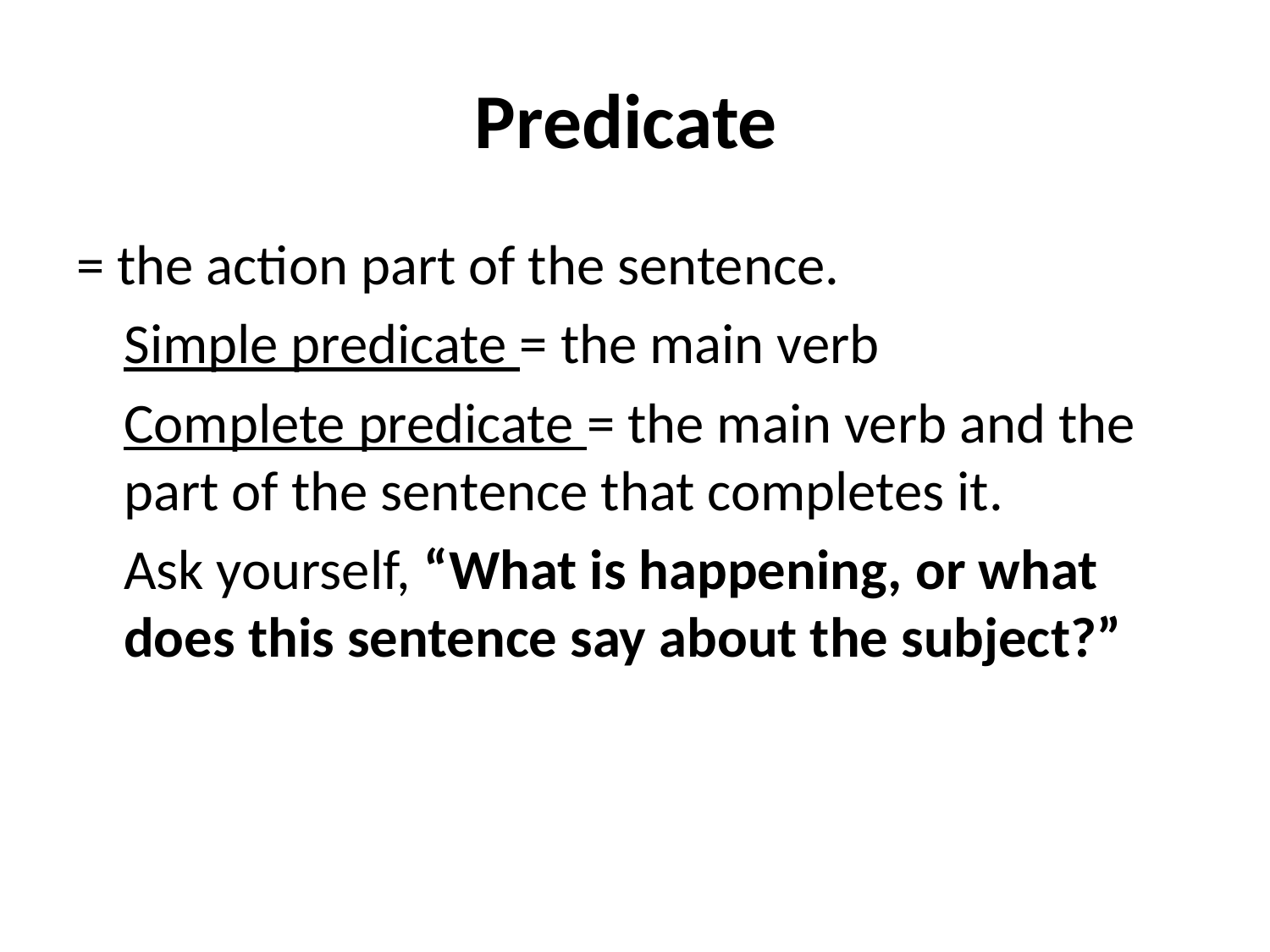

# Predicate
= the action part of the sentence.
	Simple predicate = the main verb
	Complete predicate = the main verb and the part of the sentence that completes it.
	Ask yourself, “What is happening, or what does this sentence say about the subject?”